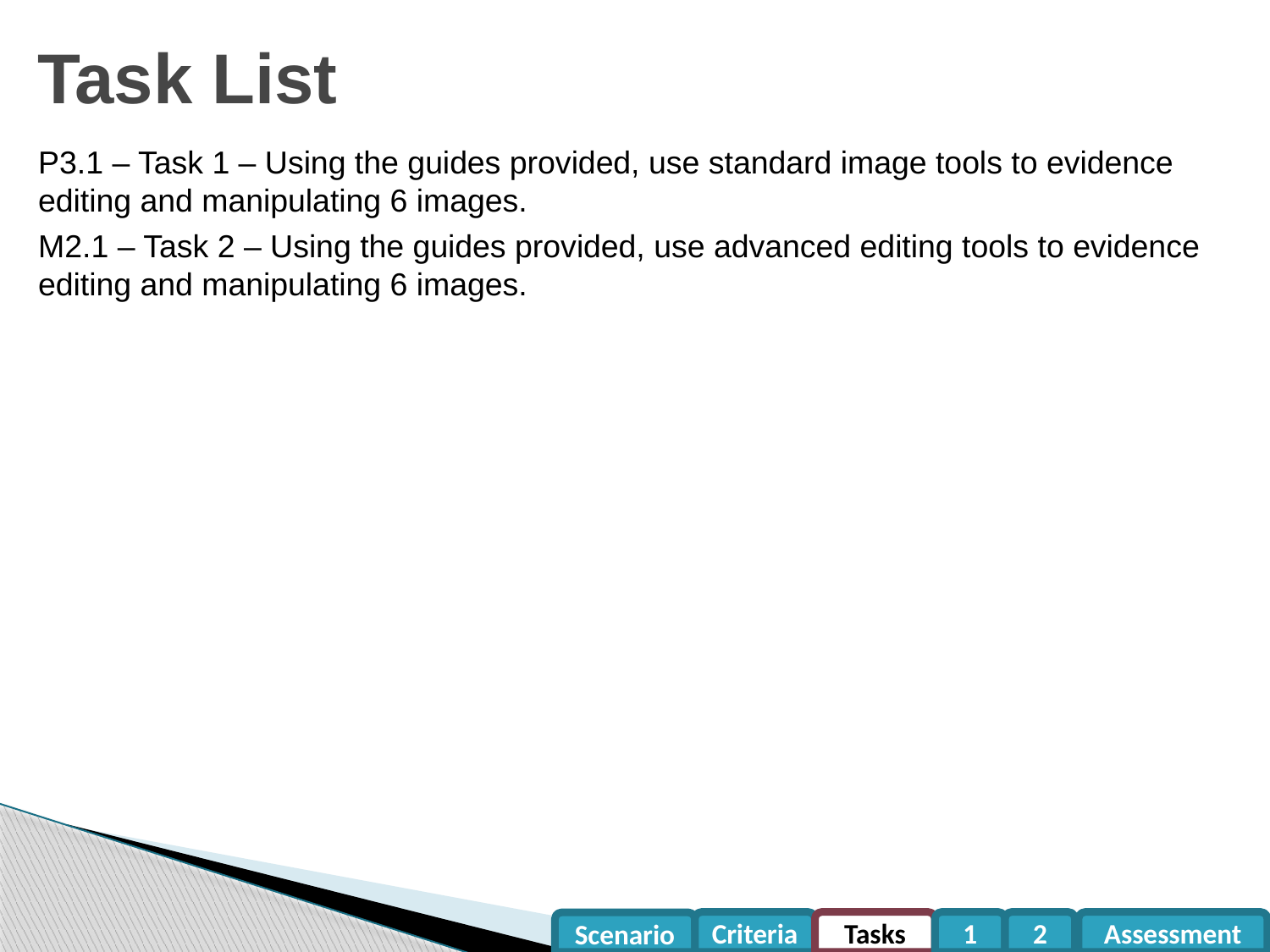

# Task List
P3.1 – Task 1 – Using the guides provided, use standard image tools to evidence editing and manipulating 6 images.
M2.1 – Task 2 – Using the guides provided, use advanced editing tools to evidence editing and manipulating 6 images.
Criteria
Tasks
1
2
Assessment
Scenario